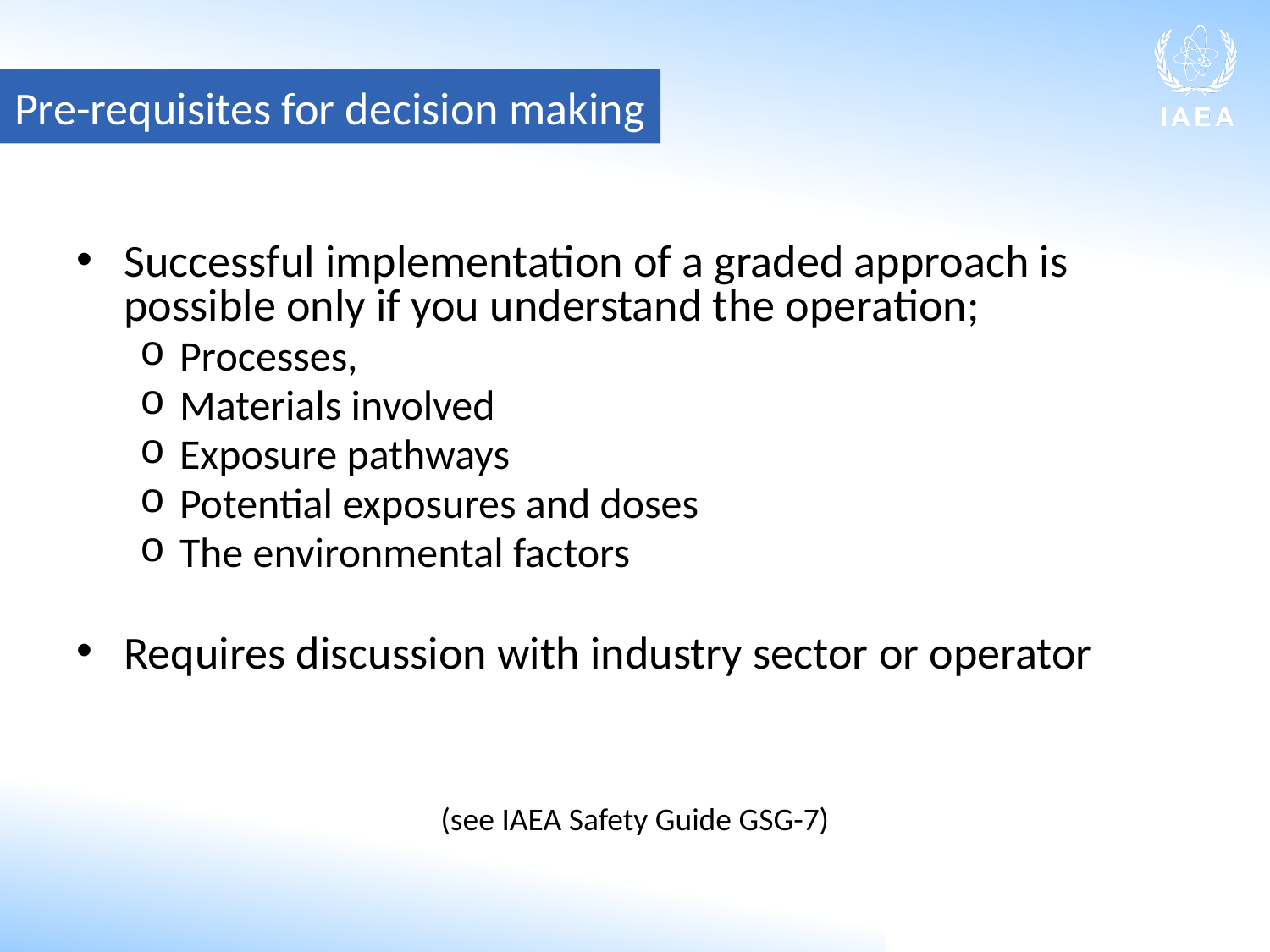

Pre-requisites for decision making
Successful implementation of a graded approach is possible only if you understand the operation;
Processes,
Materials involved
Exposure pathways
Potential exposures and doses
The environmental factors

Requires discussion with industry sector or operator

(see IAEA Safety Guide GSG-7)